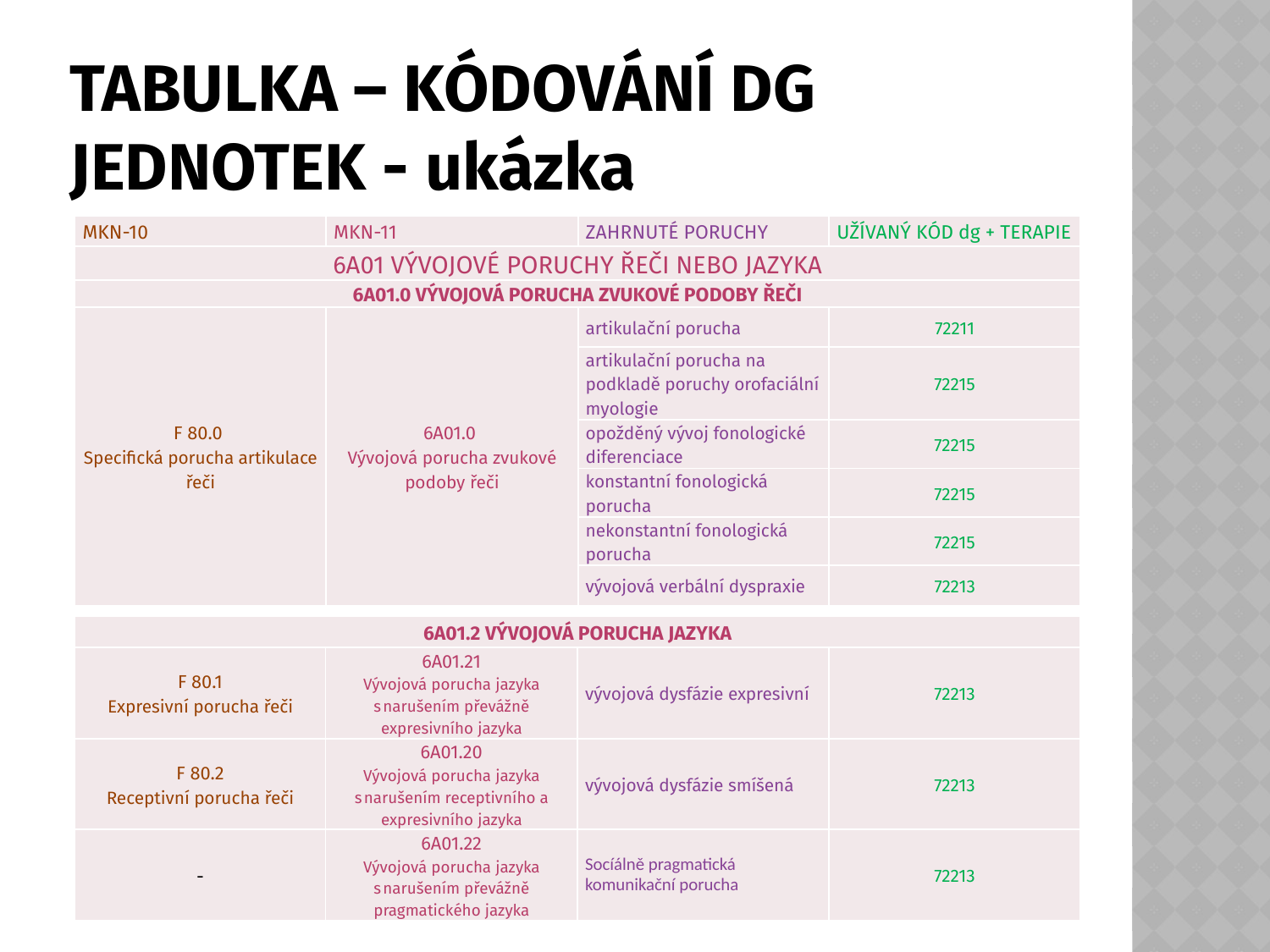

# Tabulka – kódování dg jednotek - ukázka
| MKN-10 | MKN-11 | ZAHRNUTÉ PORUCHY | UŽÍVANÝ KÓD dg + TERAPIE |
| --- | --- | --- | --- |
| 6A01 VÝVOJOVÉ PORUCHY ŘEČI NEBO JAZYKA |  |  |  |
| 6A01.0 VÝVOJOVÁ PORUCHA ZVUKOVÉ PODOBY ŘEČI |  |  |  |
| F 80.0 Specifická porucha artikulace řeči | 6A01.0 Vývojová porucha zvukové podoby řeči | artikulační porucha | 72211 |
|  |  | artikulační porucha na podkladě poruchy orofaciální myologie | 72215 |
|  |  | opožděný vývoj fonologické diferenciace | 72215 |
|  |  | konstantní fonologická porucha | 72215 |
|  |  | nekonstantní fonologická porucha | 72215 |
|  |  | vývojová verbální dyspraxie | 72213 |
| 6A01.2 VÝVOJOVÁ PORUCHA JAZYKA |  |  |  |
| --- | --- | --- | --- |
| F 80.1 Expresivní porucha řeči | 6A01.21 Vývojová porucha jazyka s narušením převážně expresivního jazyka | vývojová dysfázie expresivní | 72213 |
| F 80.2 Receptivní porucha řeči | 6A01.20 Vývojová porucha jazyka s narušením receptivního a expresivního jazyka | vývojová dysfázie smíšená | 72213 |
| - | 6A01.22 Vývojová porucha jazyka s narušením převážně pragmatického jazyka | Socíálně pragmatická komunikační porucha | 72213 |